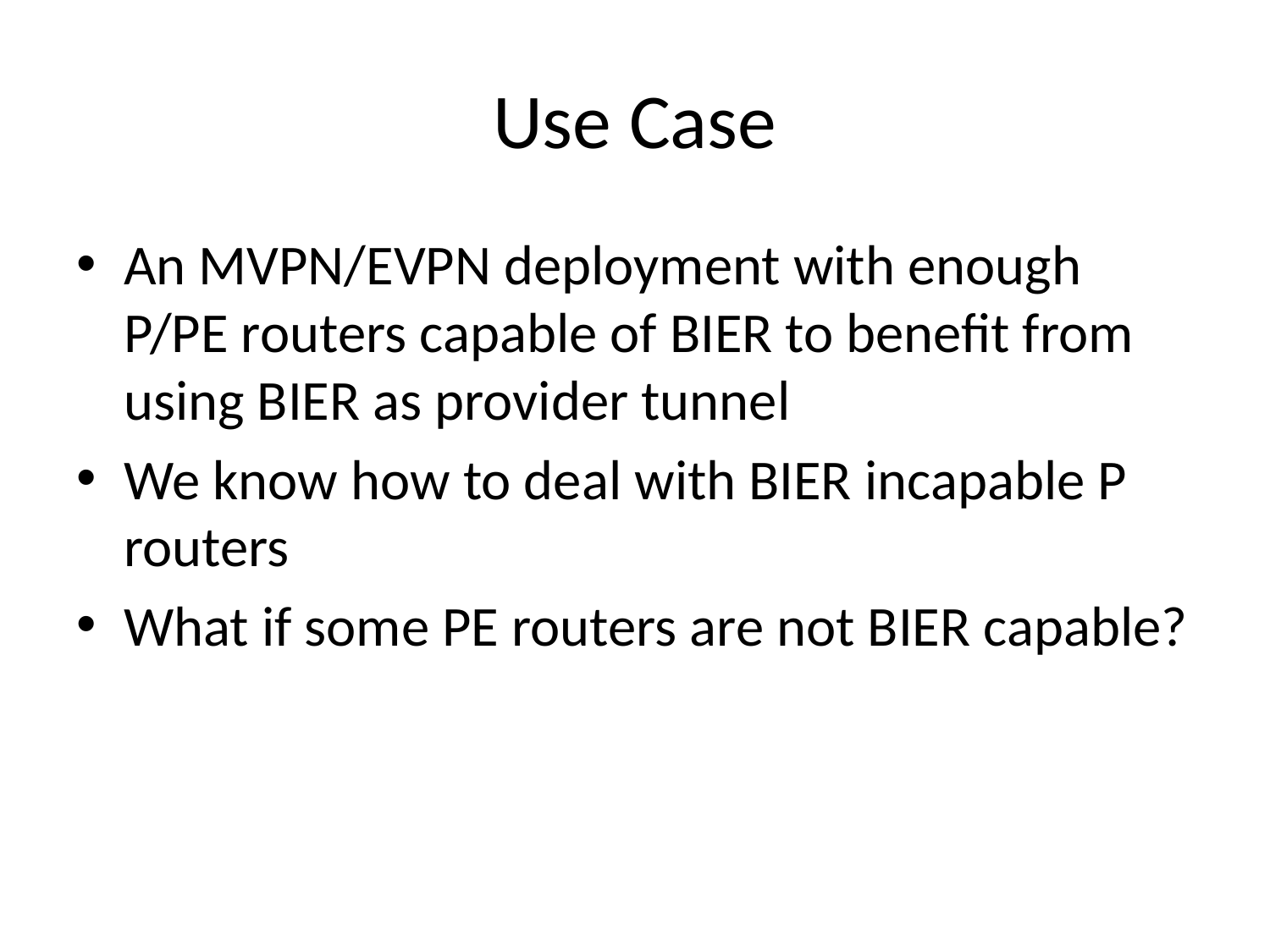

# Use Case
An MVPN/EVPN deployment with enough P/PE routers capable of BIER to benefit from using BIER as provider tunnel
We know how to deal with BIER incapable P routers
What if some PE routers are not BIER capable?